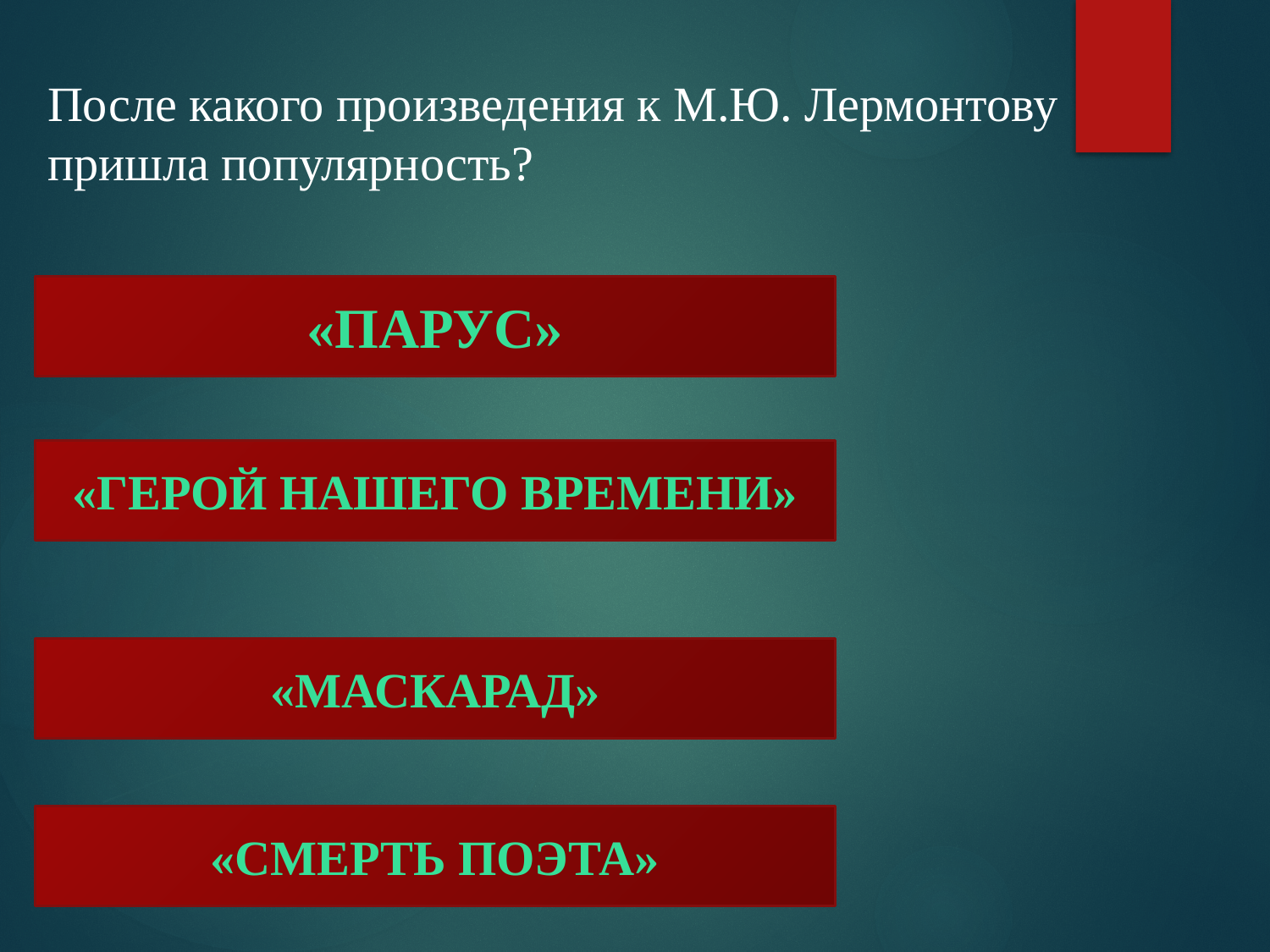

После какого произведения к М.Ю. Лермонтову пришла популярность?
«Парус»
«герой нашего времени»
«Маскарад»
«Смерть поэта»